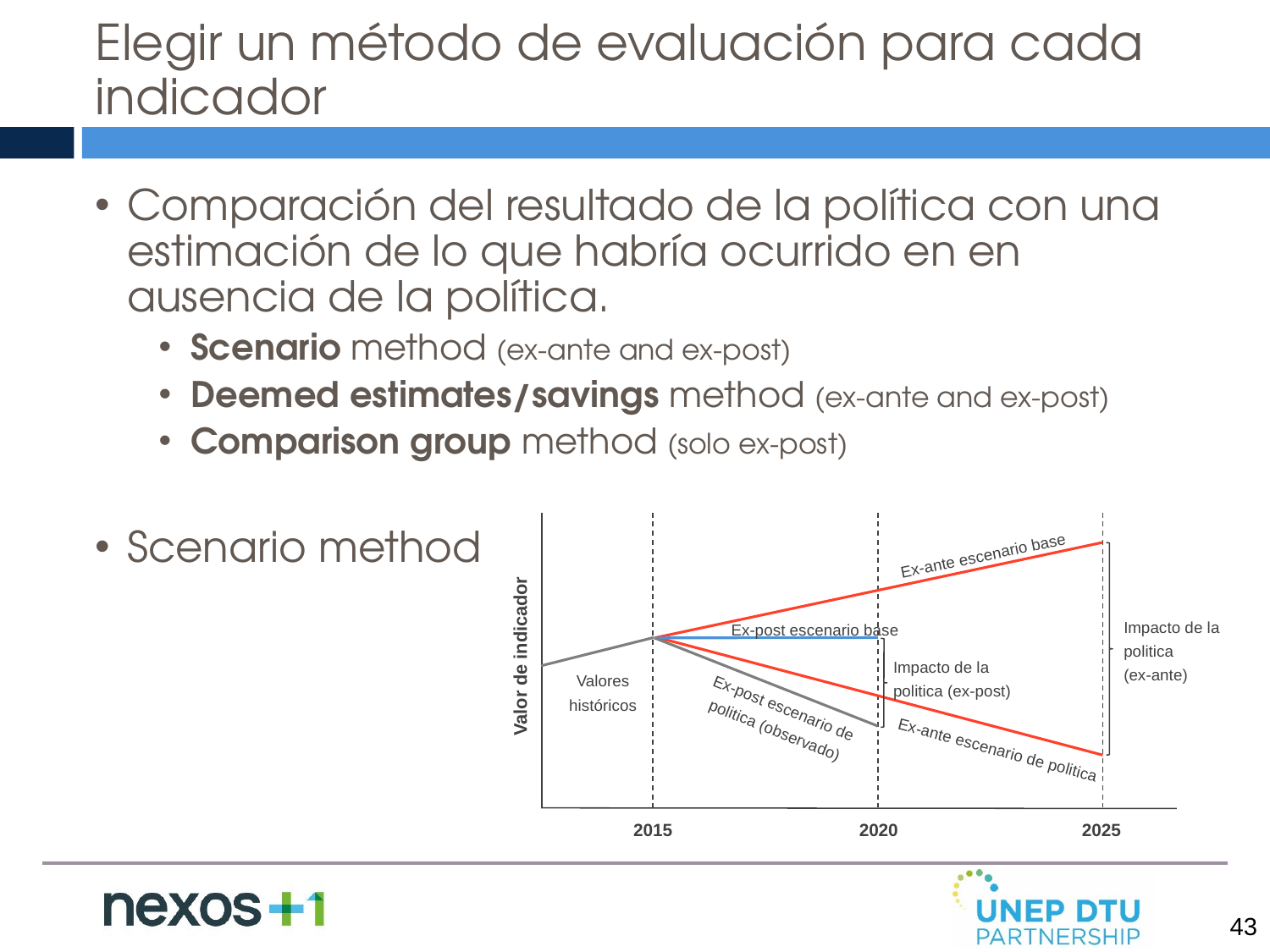

# Elegir un método de evaluación para cada indicador
Comparación del resultado de la política con una estimación de lo que habría ocurrido en en ausencia de la política.
Scenario method (ex-ante and ex-post)
Deemed estimates/savings method (ex-ante and ex-post)
Comparison group method (solo ex-post)

Scenario method
Ex-ante escenario base

Ex-post escenario base
Impacto de la politica
(ex-ante)
Valor de indicador

Impacto de la politica (ex-post)
Valores históricos
Ex-post escenario de politica (observado)
Ex-ante escenario de politica
2015
2020
2025